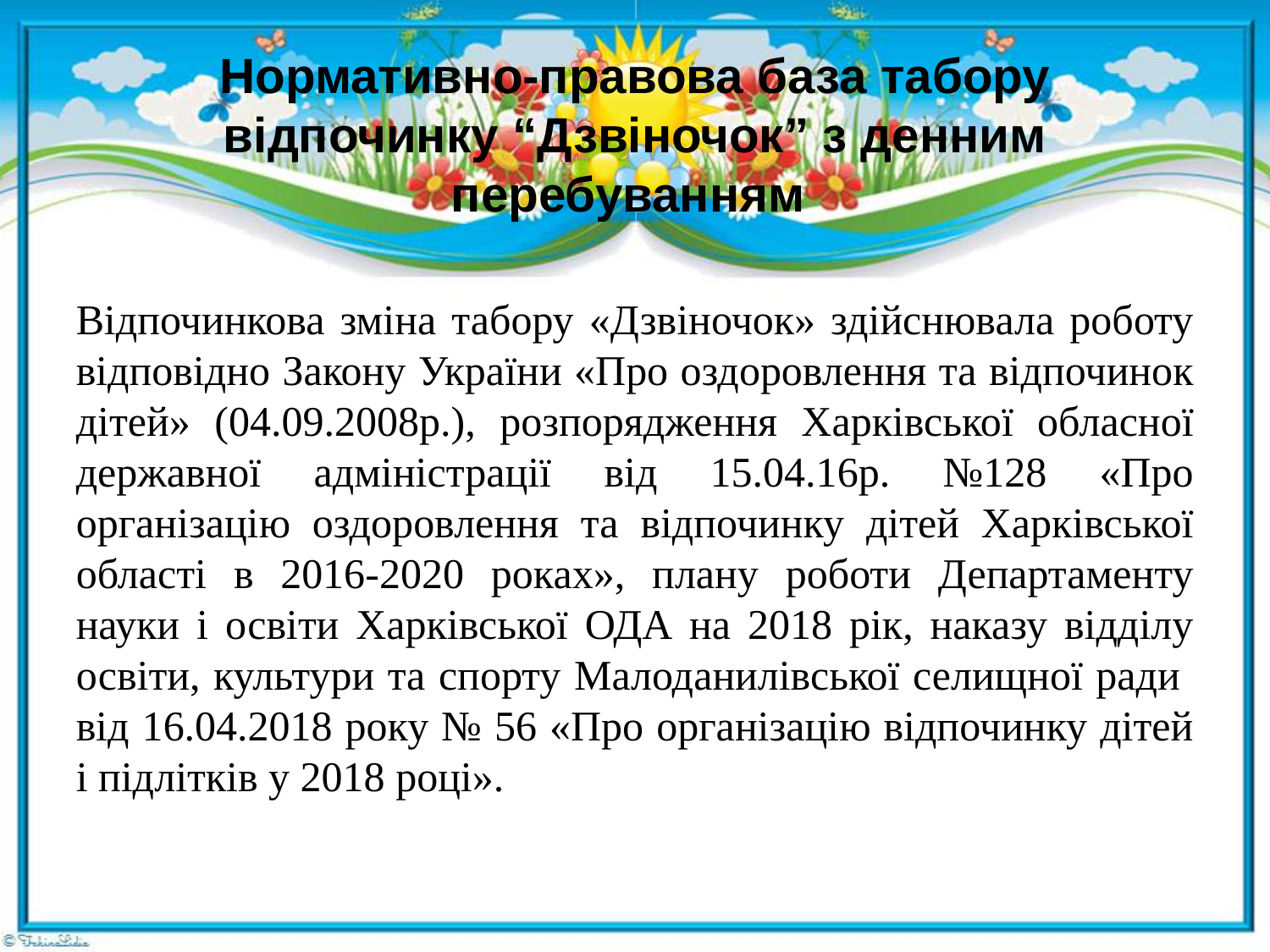

# Нормативно-правова база табору відпочинку “Дзвіночок” з денним перебуванням
Відпочинкова зміна табору «Дзвіночок» здійснювала роботу відповідно Закону України «Про оздоровлення та відпочинок дітей» (04.09.2008р.), розпорядження Харківської обласної державної адміністрації від 15.04.16р. №128 «Про організацію оздоровлення та відпочинку дітей Харківської області в 2016-2020 роках», плану роботи Департаменту науки і освіти Харківської ОДА на 2018 рік, наказу відділу освіти, культури та спорту Малоданилівської селищної ради  від 16.04.2018 року № 56 «Про організацію відпочинку дітей і підлітків у 2018 році».